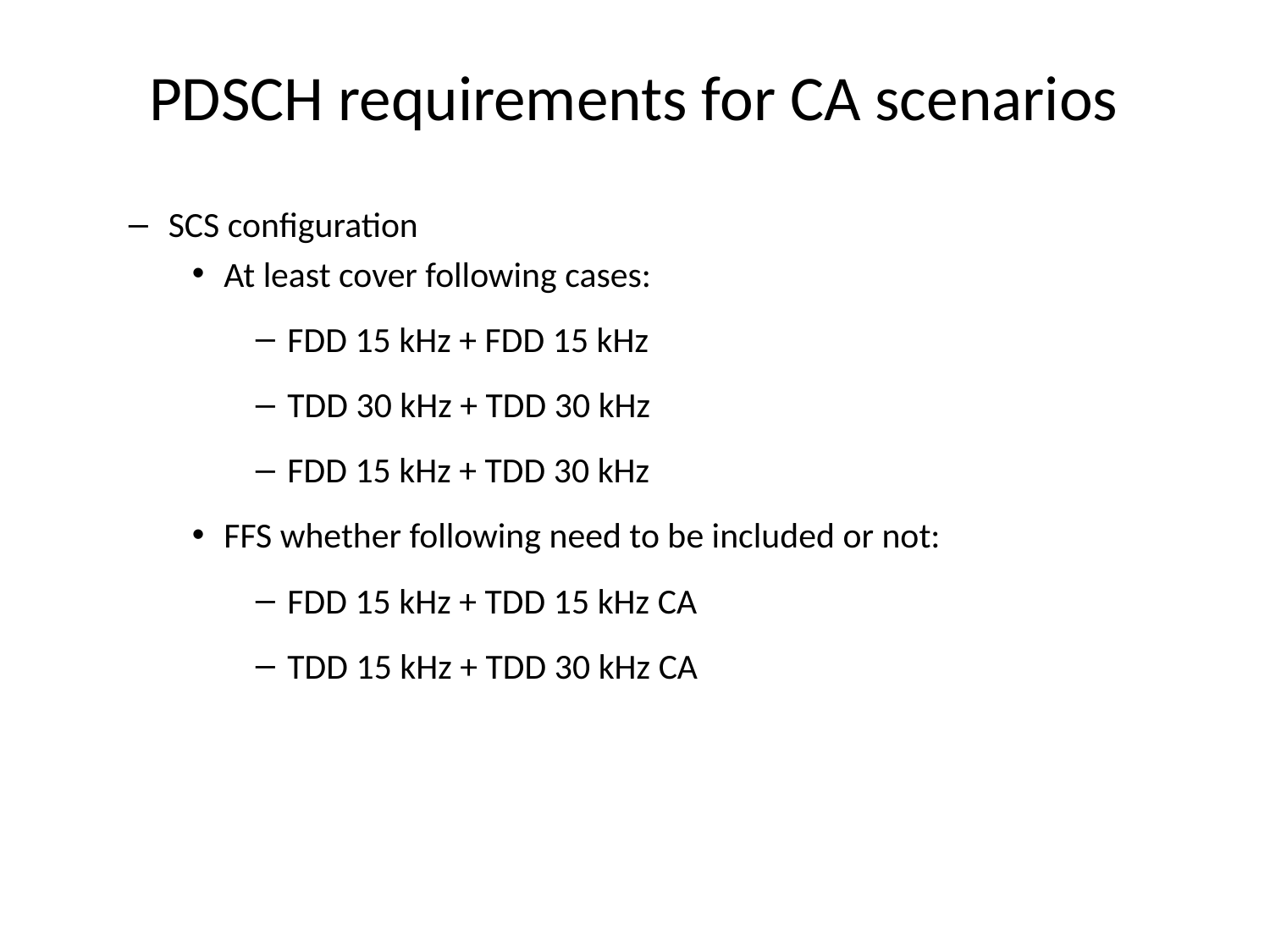

# PDSCH requirements for CA scenarios
SCS configuration
At least cover following cases:
FDD 15 kHz + FDD 15 kHz
TDD 30 kHz + TDD 30 kHz
FDD 15 kHz + TDD 30 kHz
FFS whether following need to be included or not:
FDD 15 kHz + TDD 15 kHz CA
TDD 15 kHz + TDD 30 kHz CA